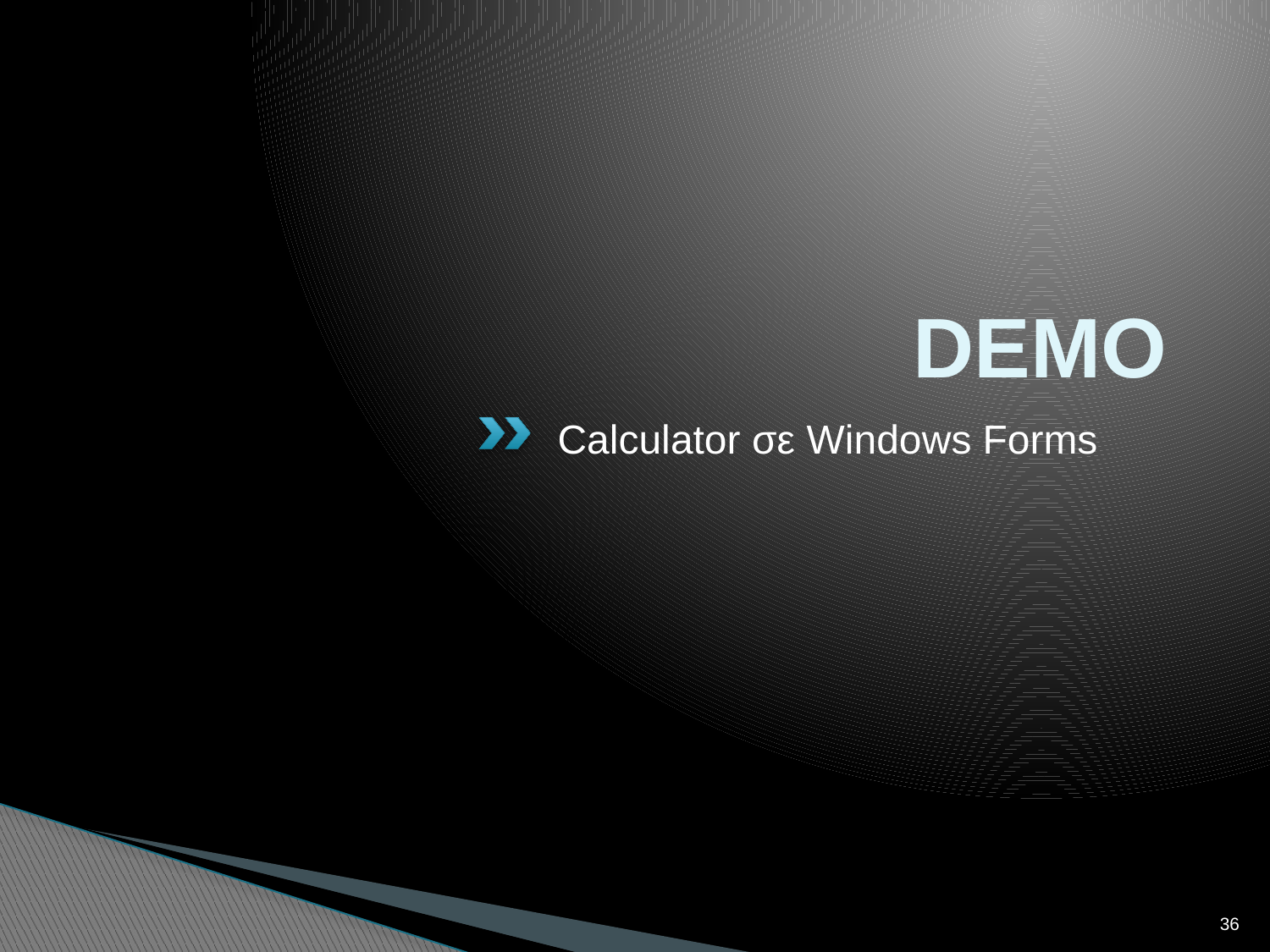

# DEMO
Calculator σε Windows Forms
36